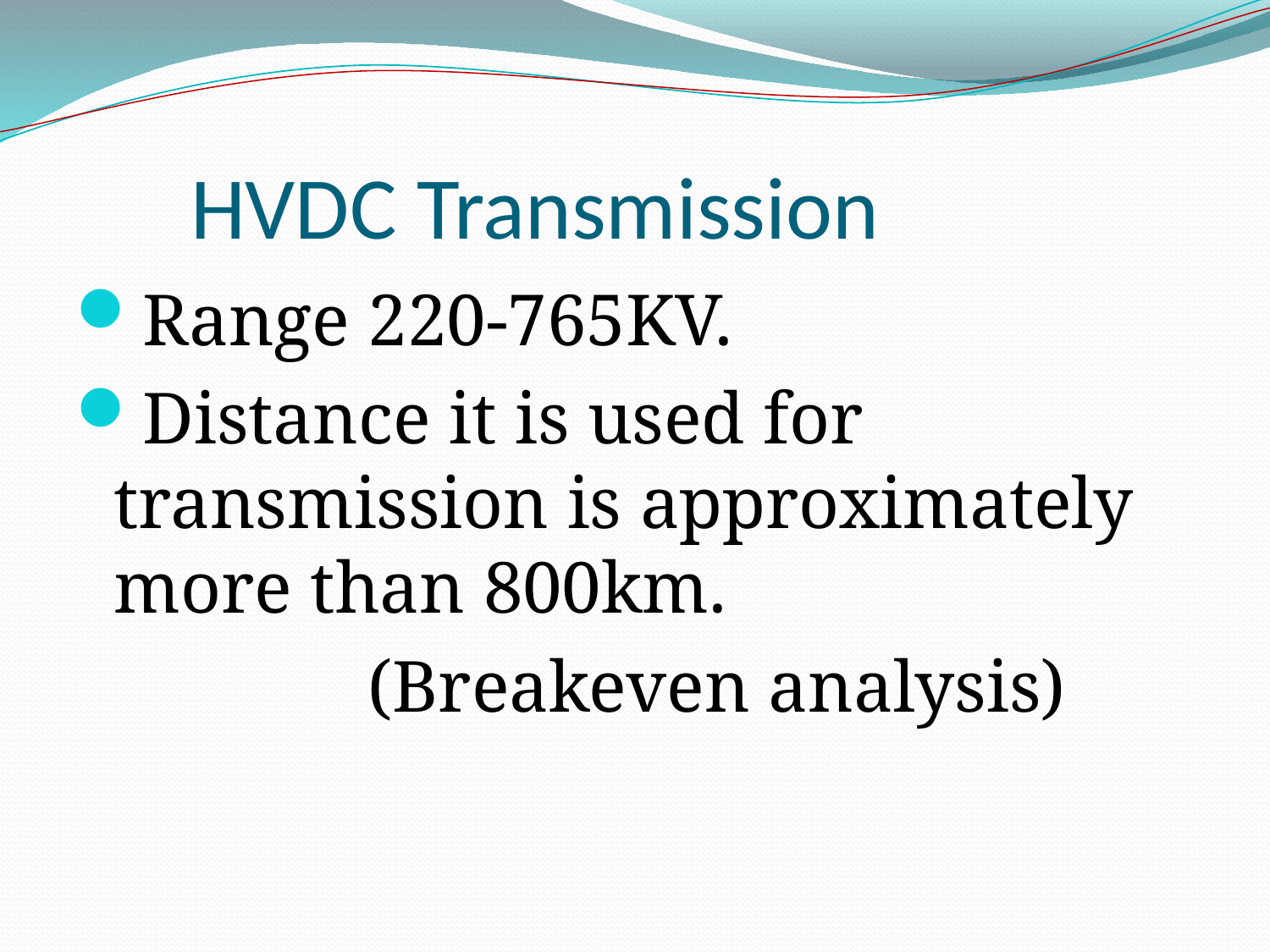

# HVDC Transmission
Range 220-765KV.
Distance it is used for transmission is approximately more than 800km.
			(Breakeven analysis)